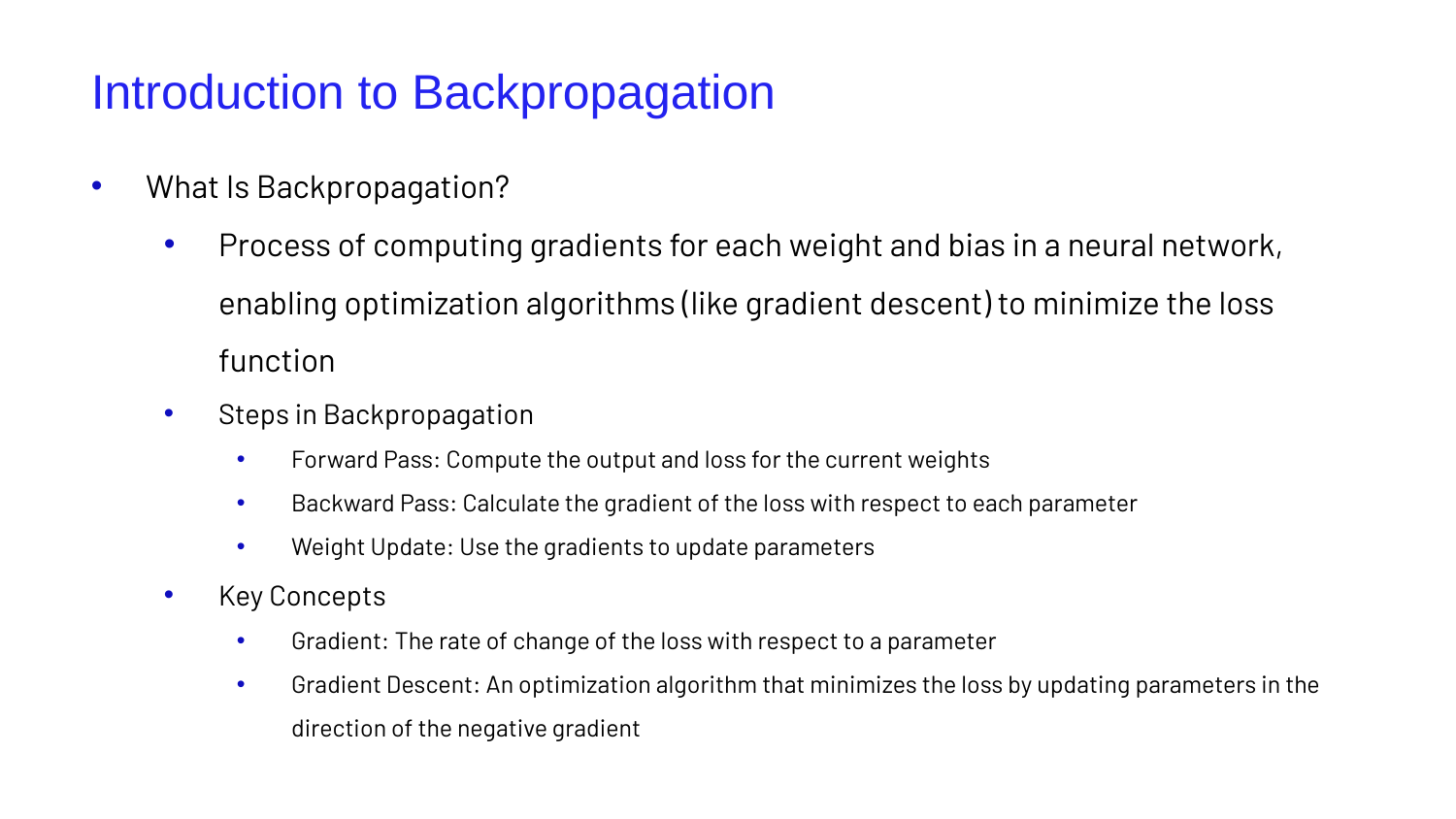

Introduction to Backpropagation
What Is Backpropagation?
Process of computing gradients for each weight and bias in a neural network, enabling optimization algorithms (like gradient descent) to minimize the loss function
Steps in Backpropagation
Forward Pass: Compute the output and loss for the current weights
Backward Pass: Calculate the gradient of the loss with respect to each parameter
Weight Update: Use the gradients to update parameters
Key Concepts
Gradient: The rate of change of the loss with respect to a parameter
Gradient Descent: An optimization algorithm that minimizes the loss by updating parameters in the direction of the negative gradient